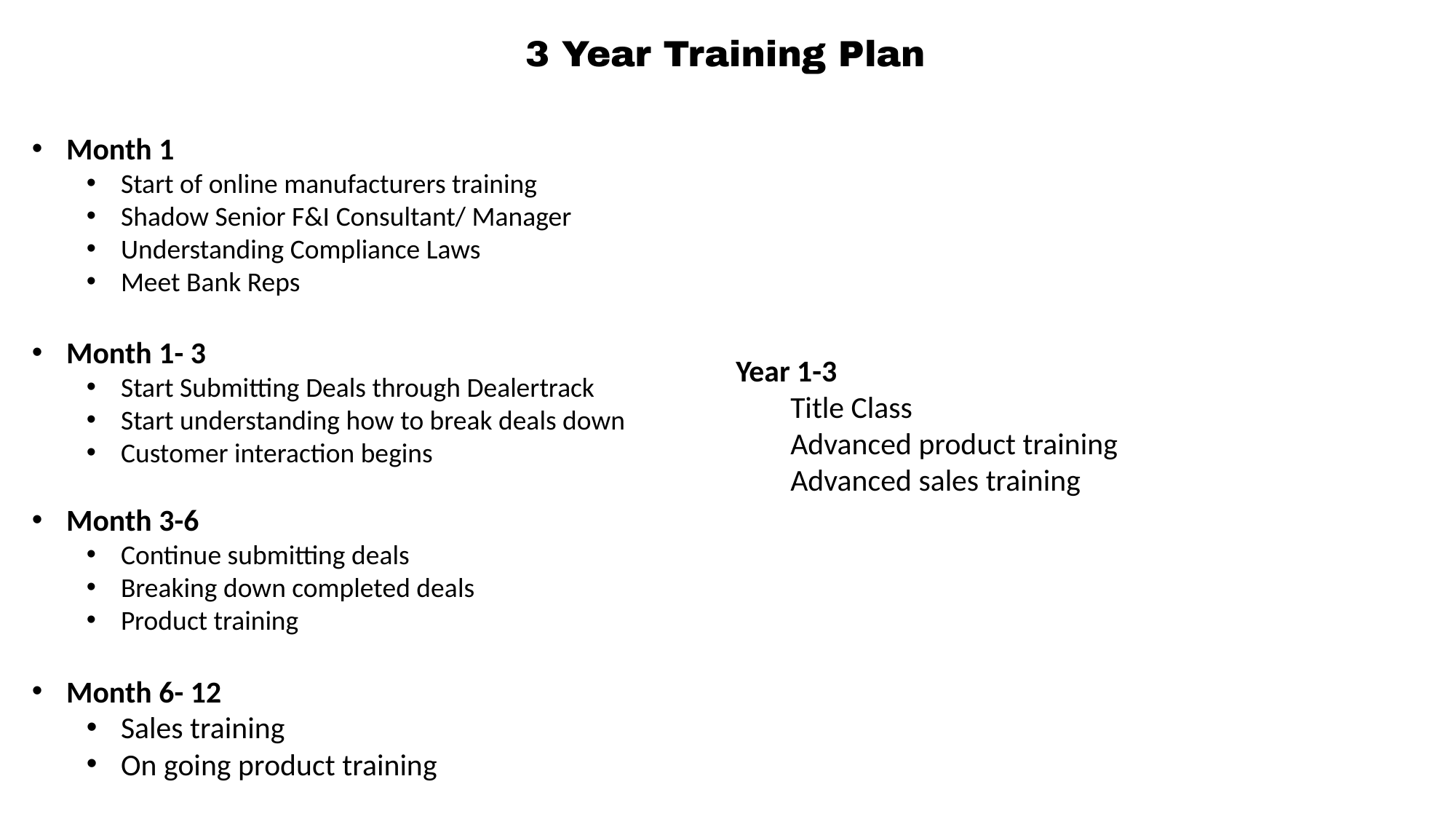

3 Year Training Plan

Month 1
Start of online manufacturers training
Shadow Senior F&I Consultant/ Manager
Understanding Compliance Laws
Meet Bank Reps

Month 1- 3
Start Submitting Deals through Dealertrack
Start understanding how to break deals down
Customer interaction begins

Month 3-6
Continue submitting deals
Breaking down completed deals
Product training

Month 6- 12
Sales training
On going product training

Year 1-3
Title Class
Advanced product training
Advanced sales training